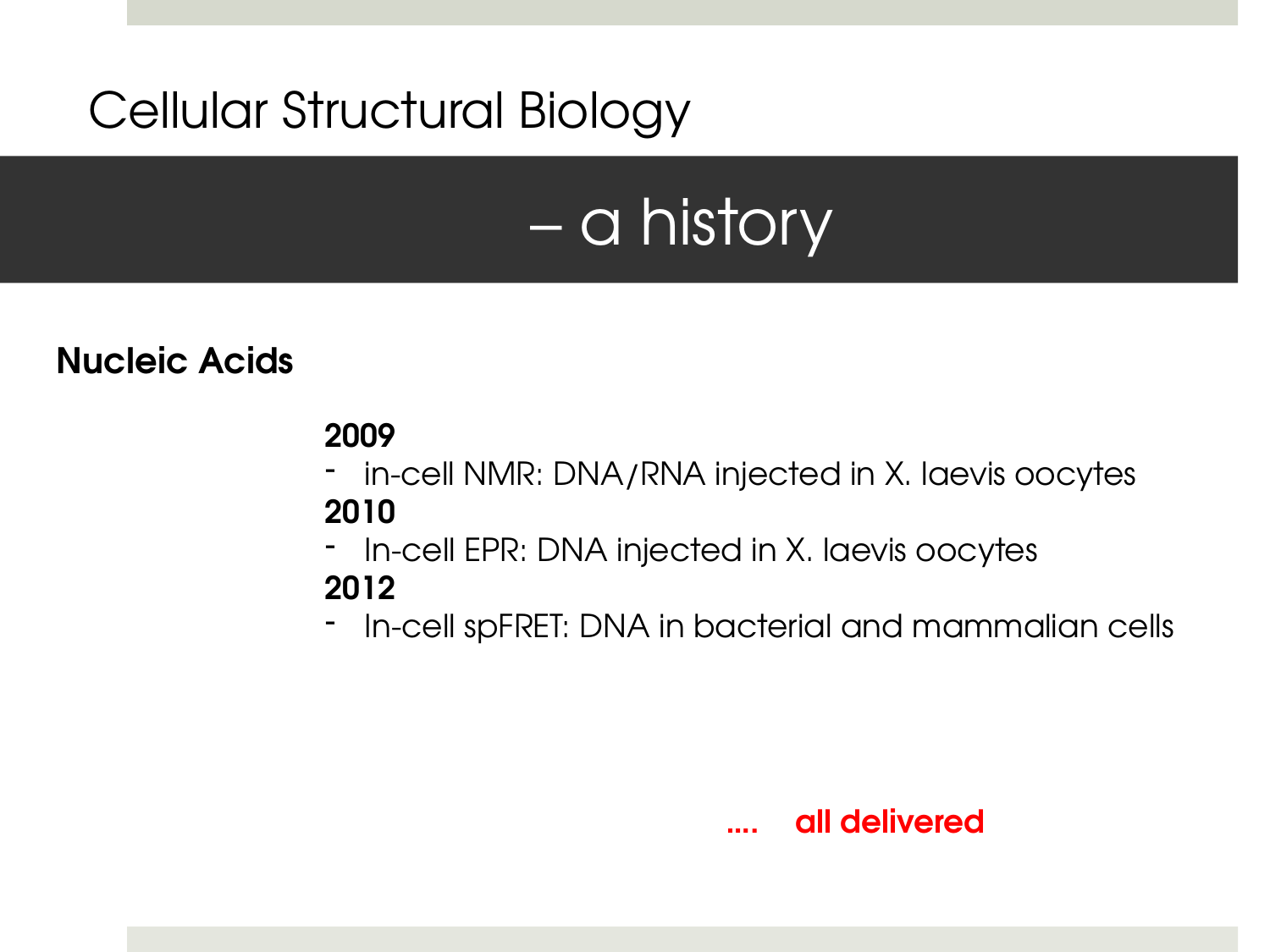

Cellular Structural Biology
# – a history
Nucleic Acids
2009
in-cell NMR: DNA/RNA injected in X. laevis oocytes
2010
In-cell EPR: DNA injected in X. laevis oocytes
2012
In-cell spFRET: DNA in bacterial and mammalian cells
….    all delivered